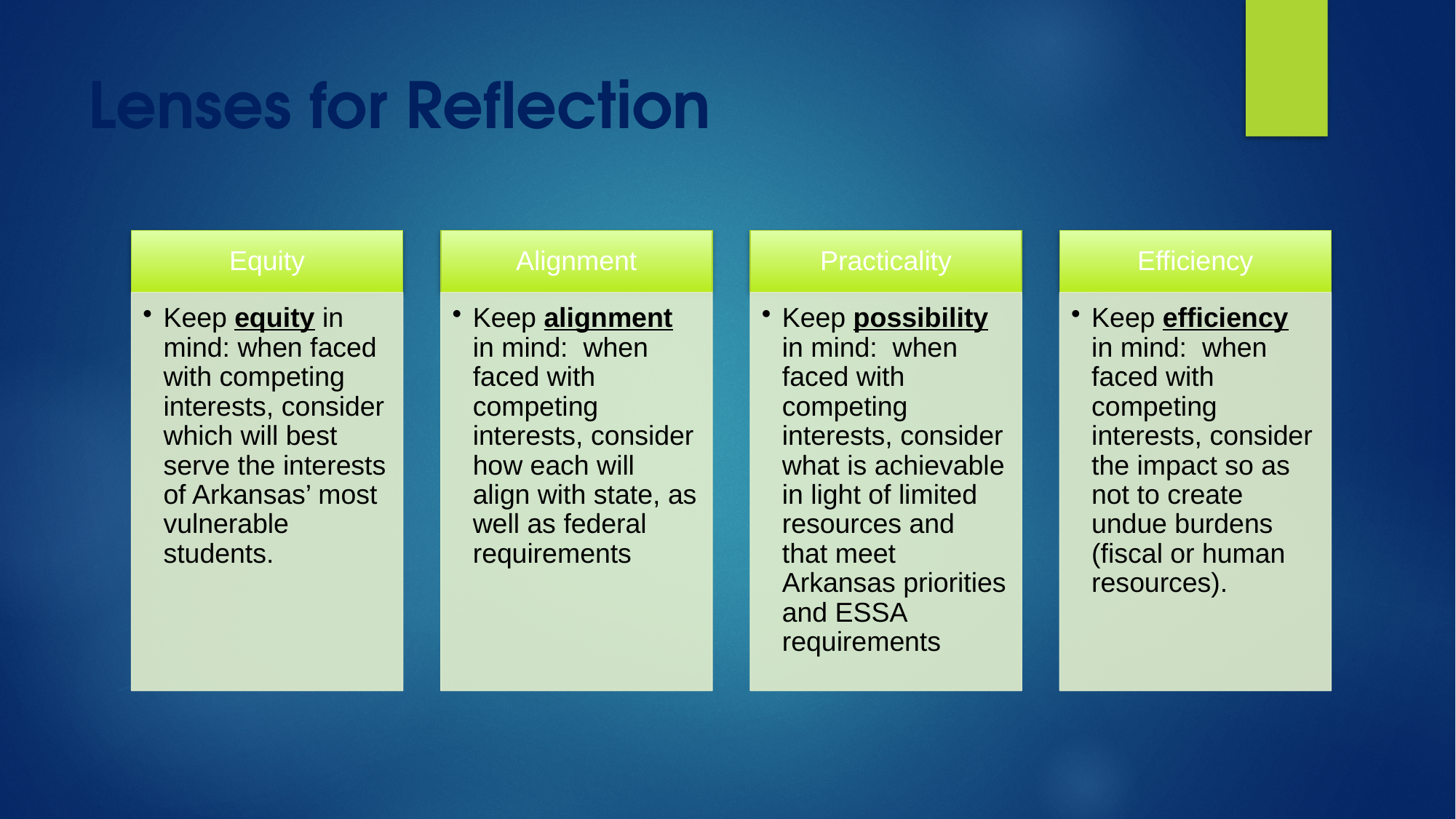

# Lenses for Reflection
Equity
Keep equity in mind: when faced with competing interests, consider which will best serve the interests of Arkansas’ most vulnerable students.
Alignment
Keep alignment  in mind:  when faced with competing interests, consider how each will align with state, as well as federal  requirements
Practicality
Keep possibility in mind:  when faced with competing interests, consider what is achievable in light of limited resources and that meet Arkansas priorities and ESSA requirements
Efficiency
Keep efficiency  in mind:  when faced with competing interests, consider the impact so as not to create undue burdens (fiscal or human resources).